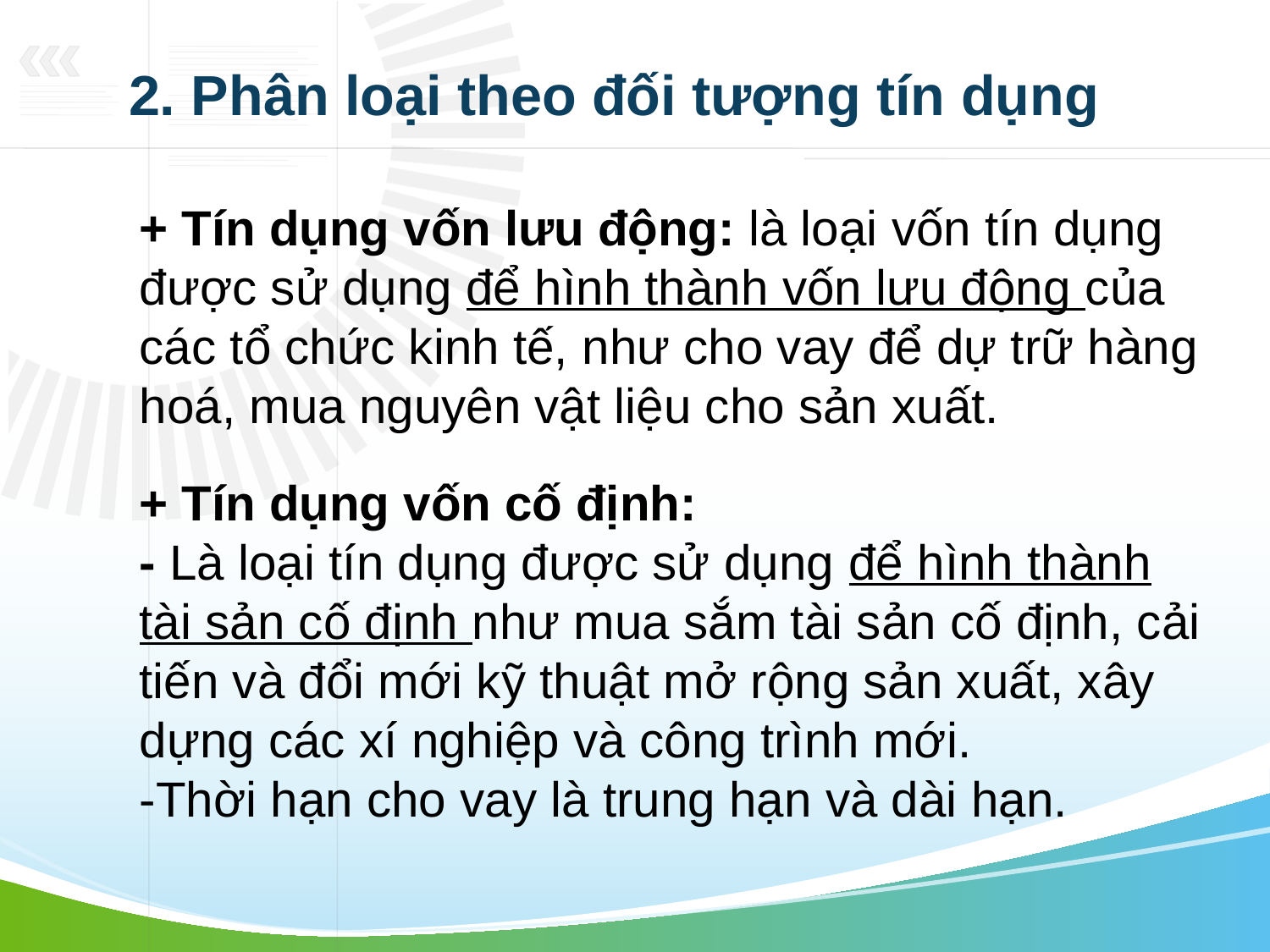

2. Phân loại theo đối tượng tín dụng
n
+ Tín dụng vốn lưu động: là loại vốn tín dụng được sử dụng để hình thành vốn lưu động của các tổ chức kinh tế, như cho vay để dự trữ hàng hoá, mua nguyên vật liệu cho sản xuất.

+ Tín dụng vốn cố định:
- Là loại tín dụng được sử dụng để hình thành tài sản cố định như mua sắm tài sản cố định, cải tiến và đổi mới kỹ thuật mở rộng sản xuất, xây dựng các xí nghiệp và công trình mới.
-Thời hạn cho vay là trung hạn và dài hạn.